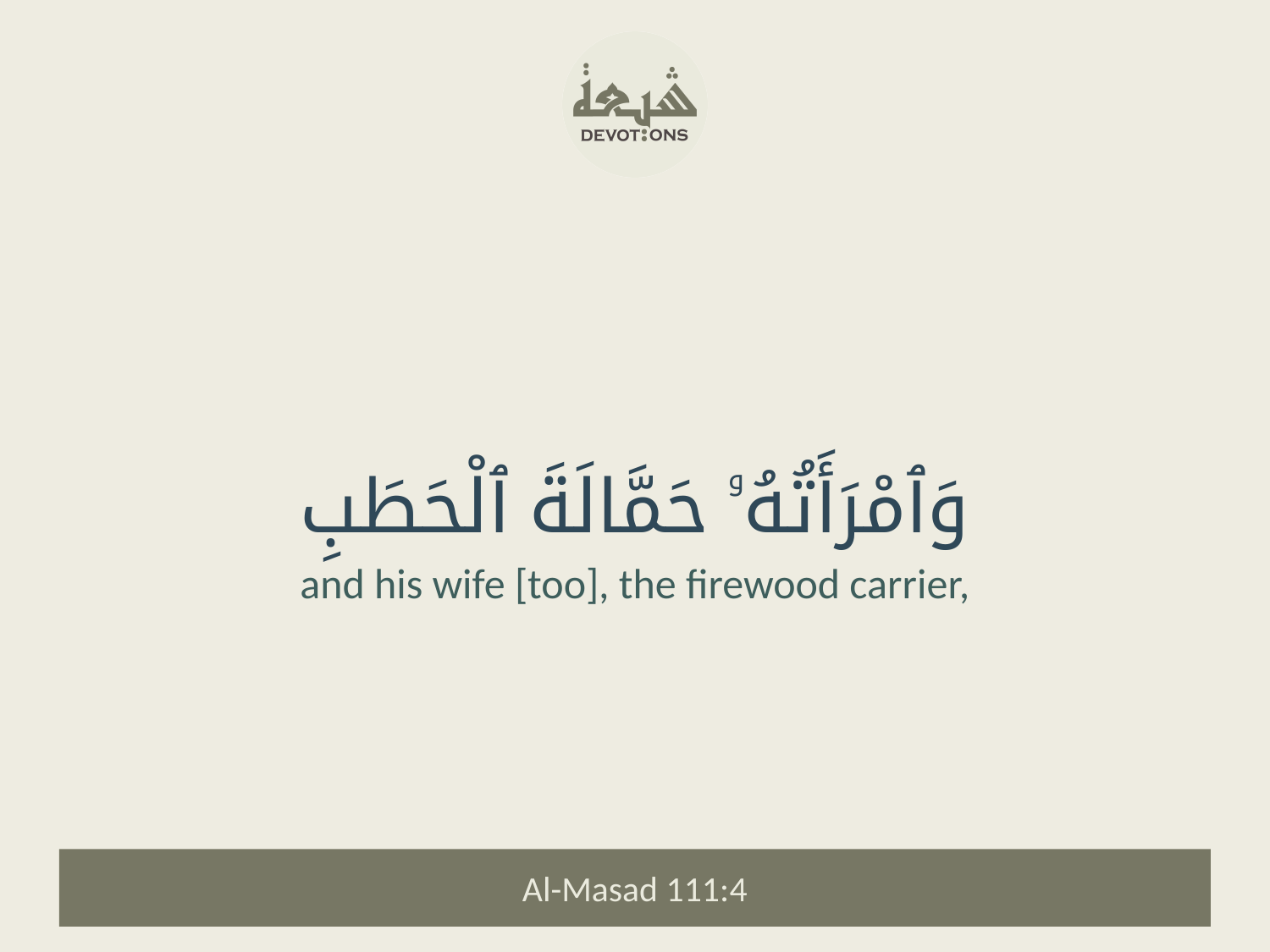

وَٱمْرَأَتُهُۥ حَمَّالَةَ ٱلْحَطَبِ
and his wife [too], the firewood carrier,
Al-Masad 111:4